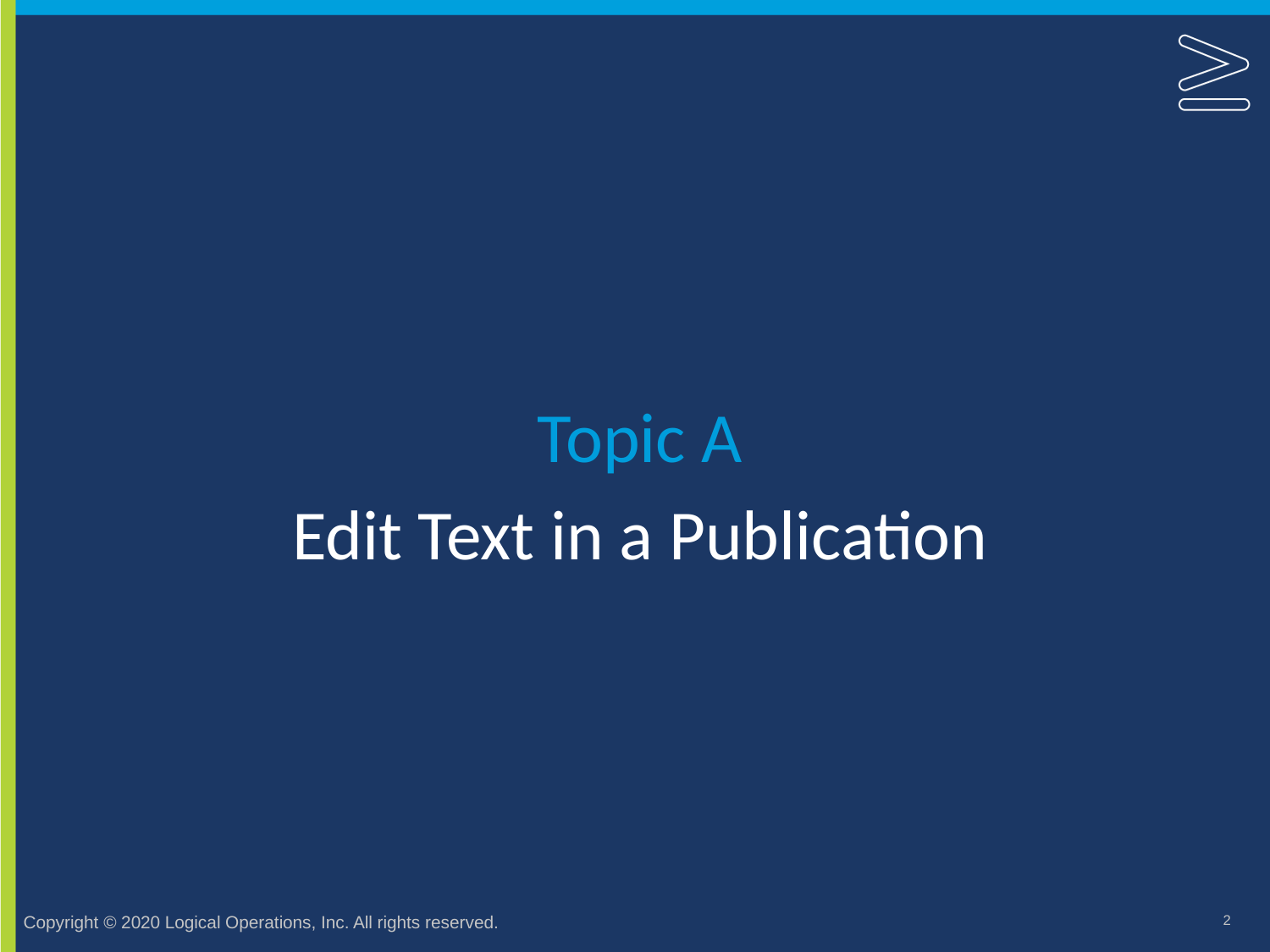

Topic A
# Edit Text in a Publication
2